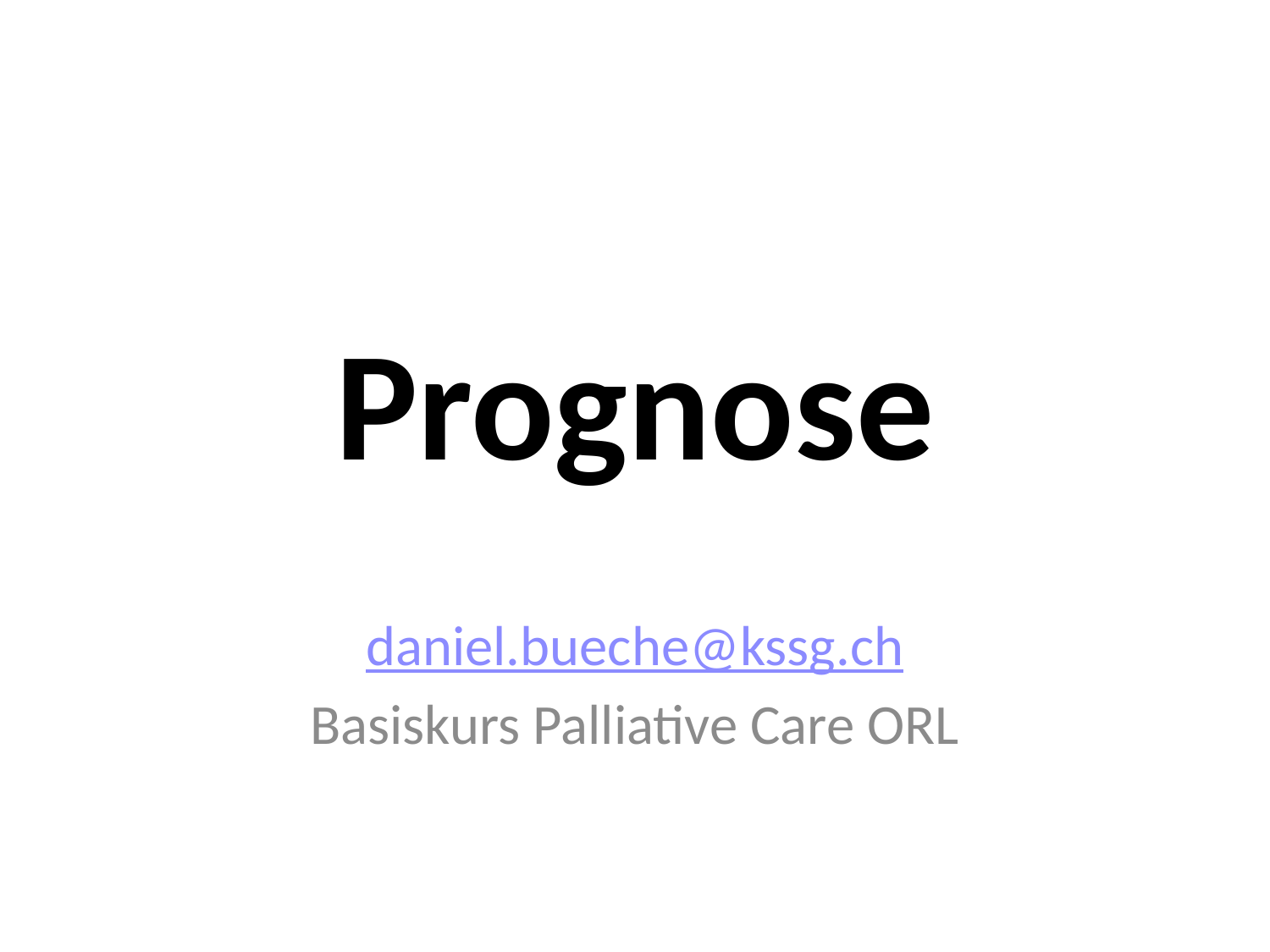

# Prognose
daniel.bueche@kssg.ch
Basiskurs Palliative Care ORL